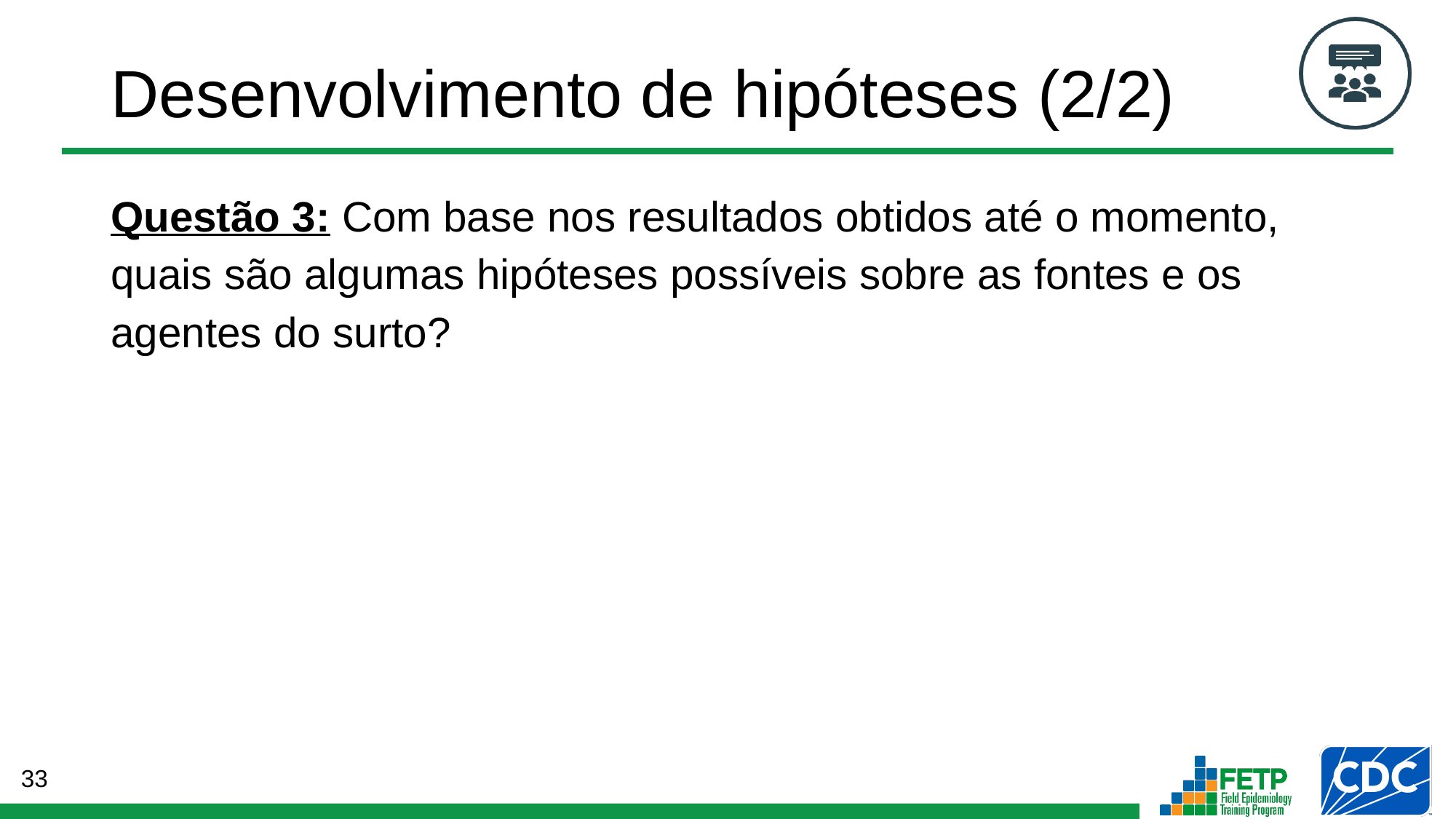

# Desenvolvimento de hipóteses (2/2)
Questão 3: Com base nos resultados obtidos até o momento, quais são algumas hipóteses possíveis sobre as fontes e os agentes do surto?